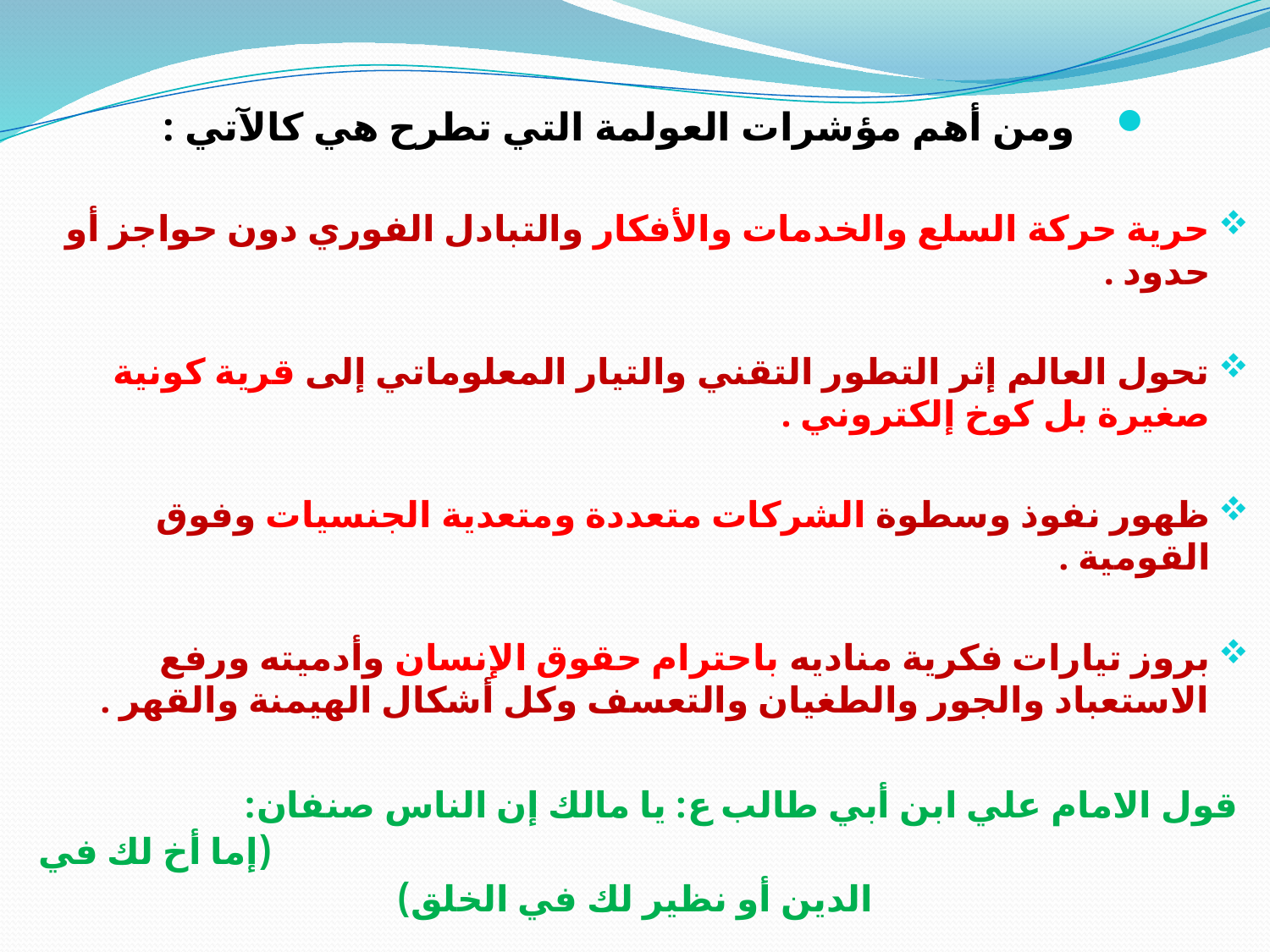

ومن أهم مؤشرات العولمة التي تطرح هي كالآتي :

حرية حركة السلع والخدمات والأفكار والتبادل الفوري دون حواجز أو حدود .

تحول العالم إثر التطور التقني والتيار المعلوماتي إلى قرية كونية صغيرة بل كوخ إلكتروني .

ظهور نفوذ وسطوة الشركات متعددة ومتعدية الجنسيات وفوق القومية .

بروز تيارات فكرية مناديه باحترام حقوق الإنسان وأدميته ورفع الاستعباد والجور والطغيان والتعسف وكل أشكال الهيمنة والقهر .

قول الامام علي ابن أبي طالب ع: يا مالك إن الناس صنفان:                                                                                                                               (إما أخ لك في الدين أو نظير لك في الخلق)